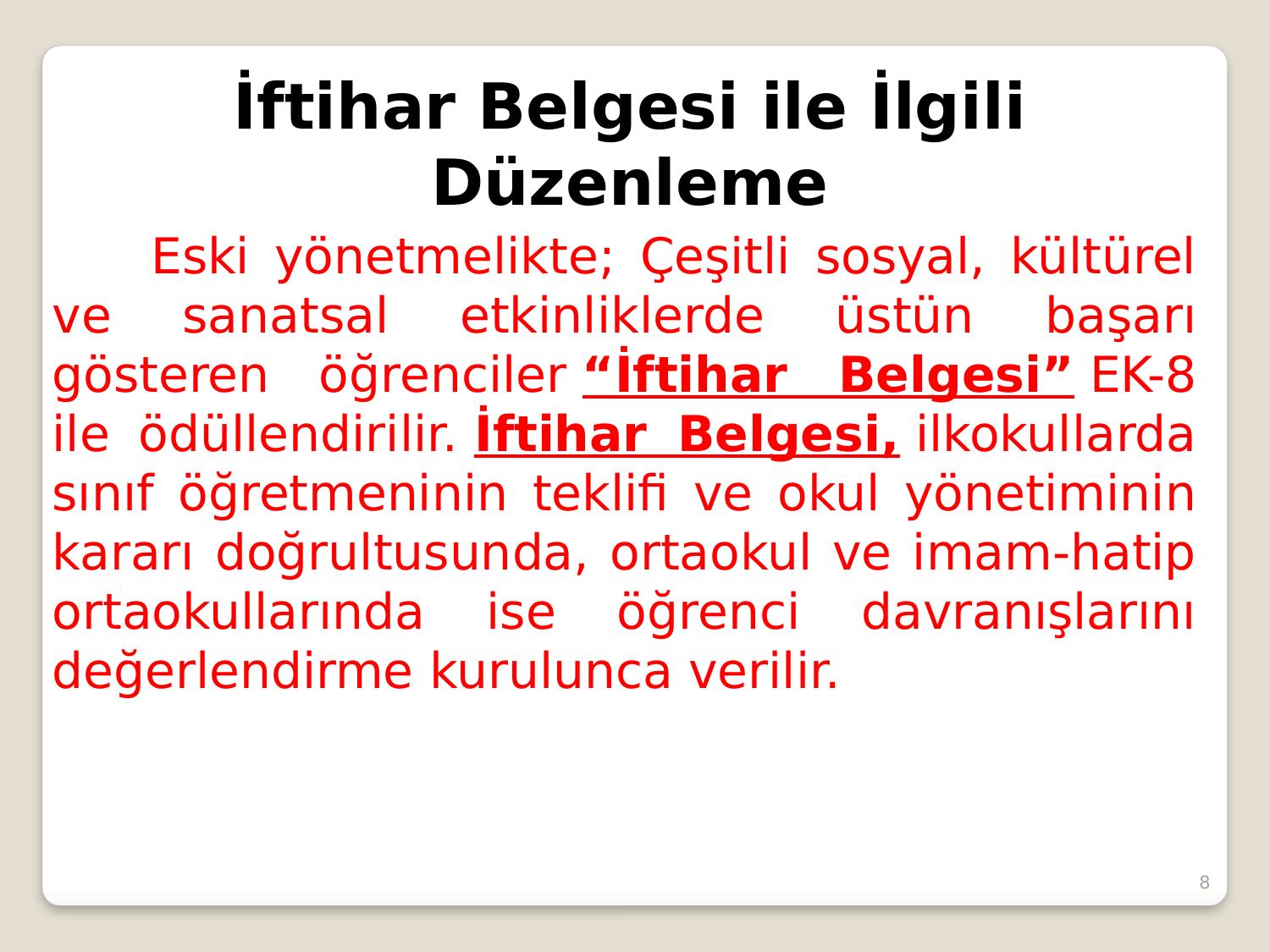

İftihar Belgesi ile İlgili Düzenleme

    Eski yönetmelikte; Çeşitli sosyal, kültürel ve sanatsal etkinliklerde üstün başarı gösteren öğrenciler “İftihar Belgesi” EK-8 ile ödüllendirilir. İftihar Belgesi, ilkokullarda sınıf öğretmeninin teklifi ve okul yönetiminin kararı doğrultusunda, ortaokul ve imam-hatip ortaokullarında ise öğrenci davranışlarını değerlendirme kurulunca verilir.
8